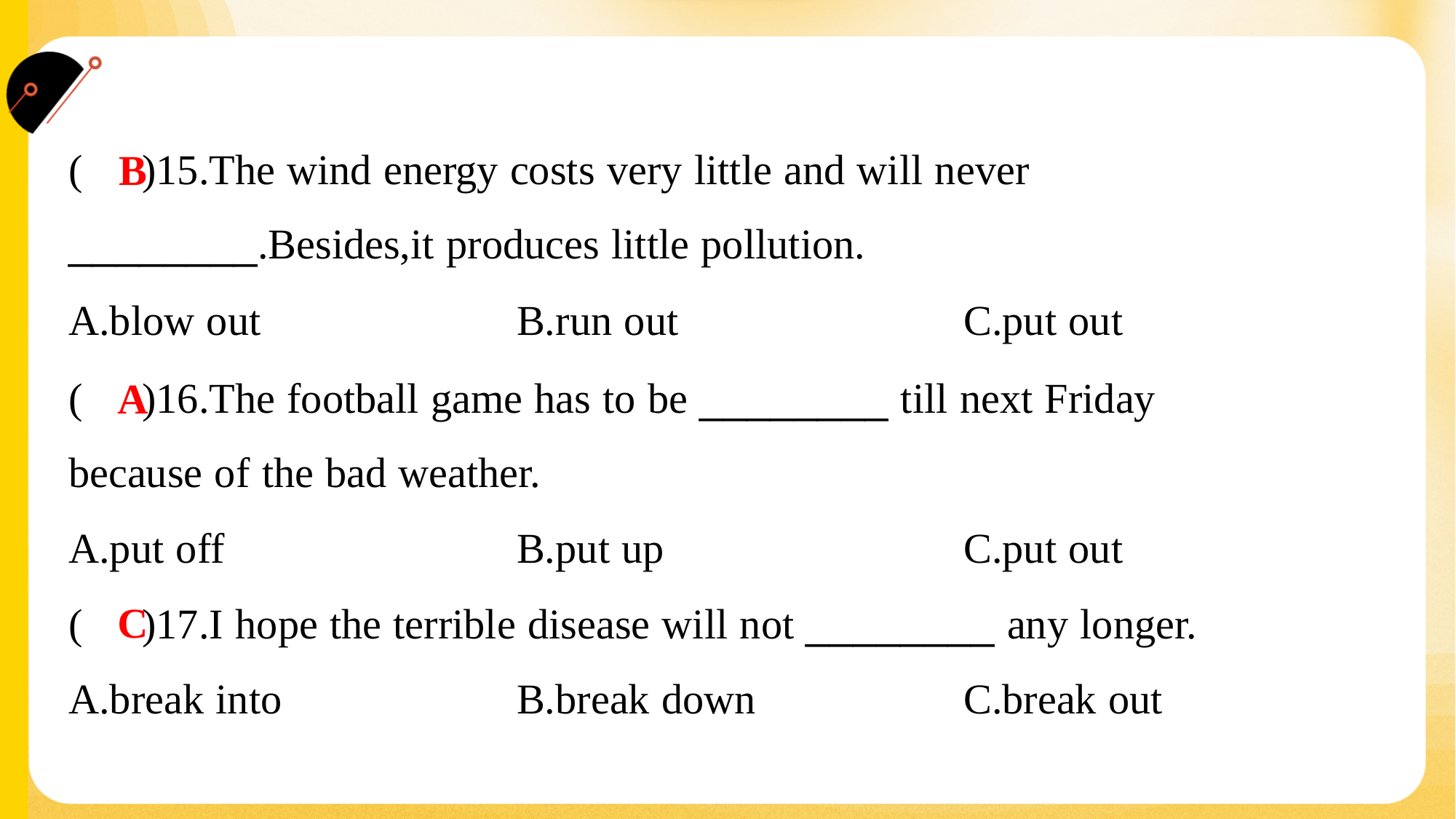

(     )15.The wind energy costs very little and will never
________.Besides,it produces little pollution.
B
A.blow out	B.run out	C.put out
(     )16.The football game has to be ________ till next Friday
because of the bad weather.
A
A.put off	B.put up	C.put out
C
(     )17.I hope the terrible disease will not ________ any longer.
A.break into	B.break down	C.break out